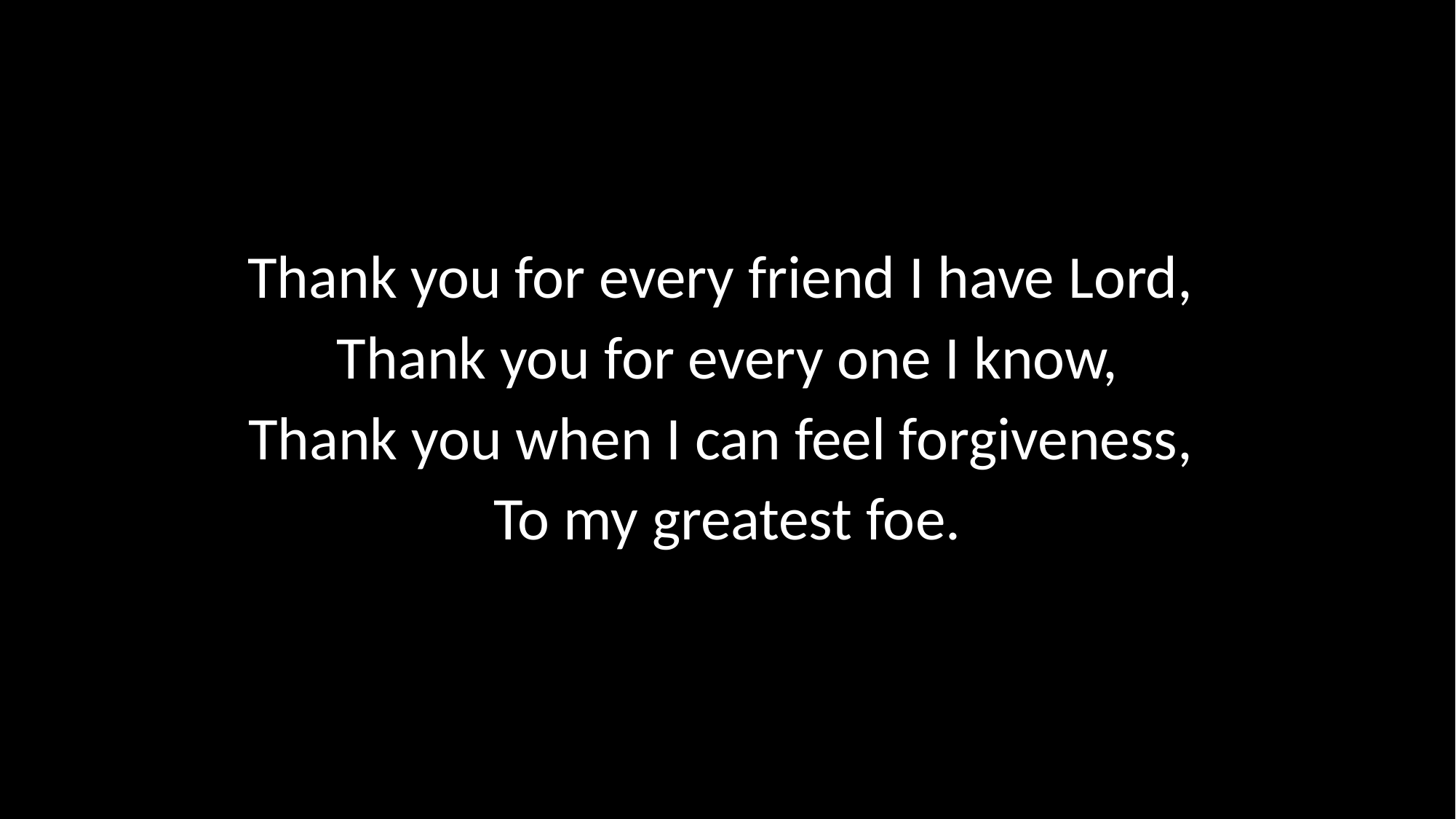

Thank you for every friend I have Lord,
Thank you for every one I know,
Thank you when I can feel forgiveness,
To my greatest foe.